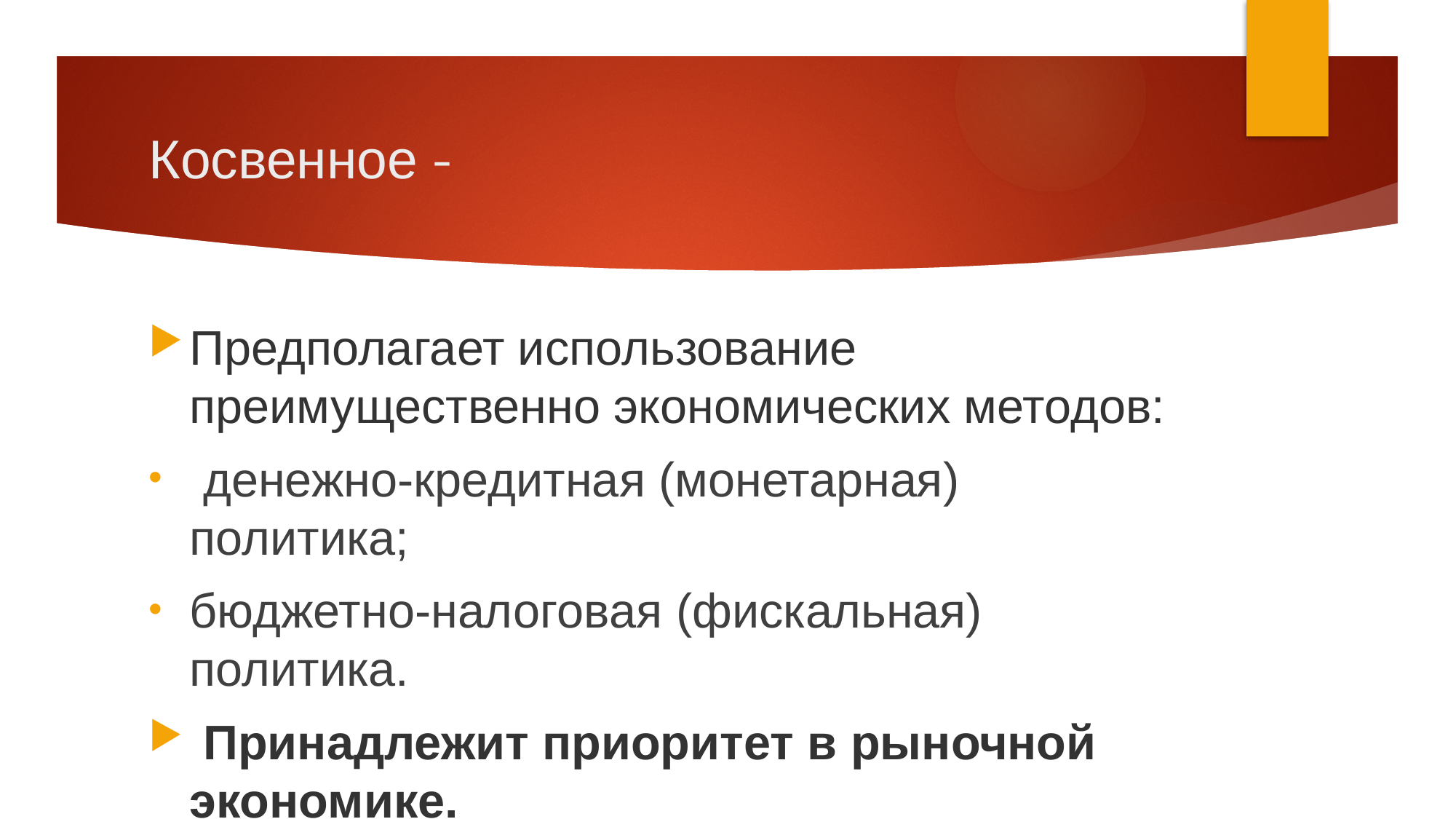

# Косвенное -
Предполагает использование преимущественно экономических методов:
 денежно-кредитная (монетарная) политика;
бюджетно-налоговая (фискальная) политика.
 Принадлежит приоритет в рыночной экономике.